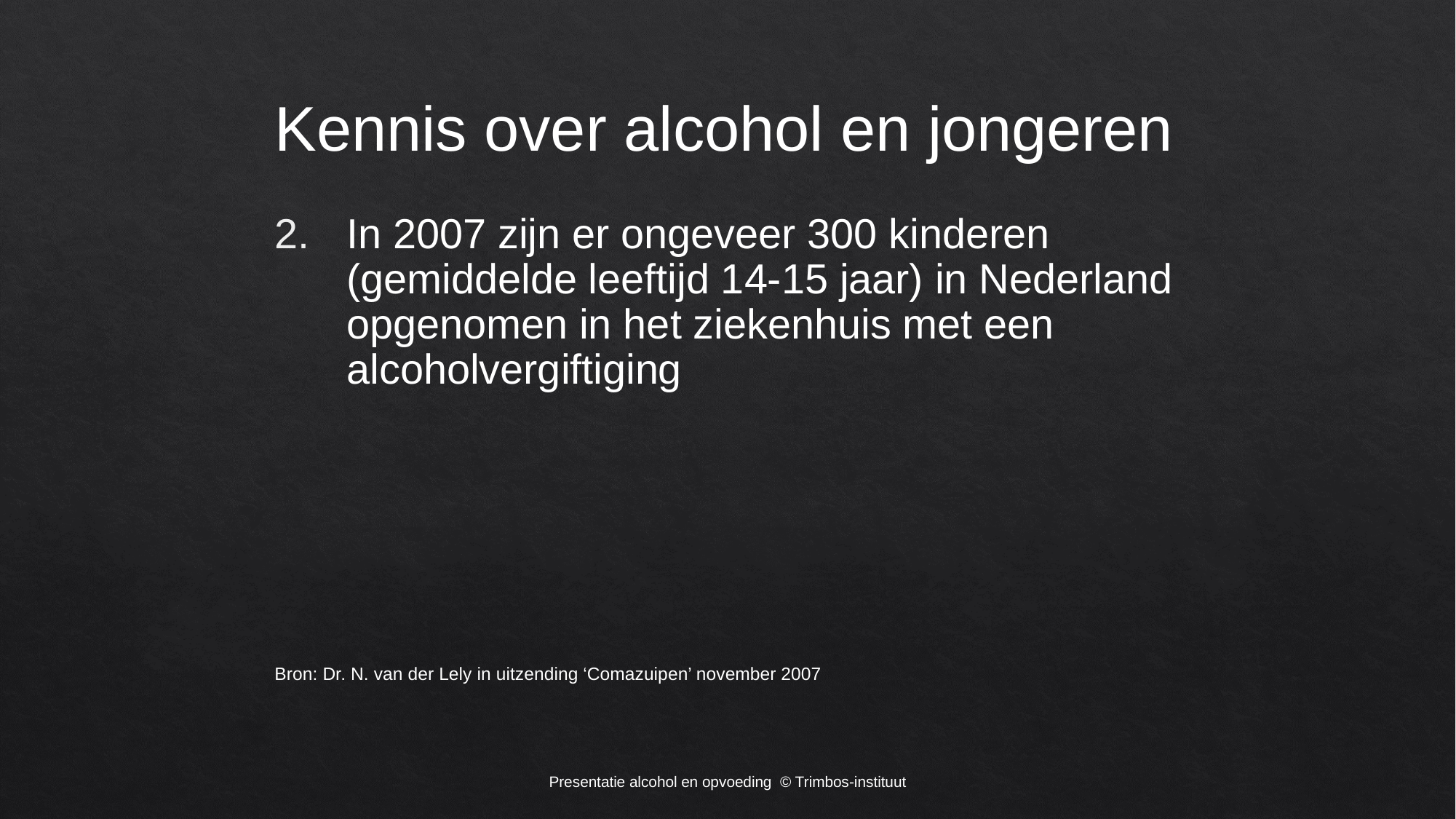

# Kennis over alcohol en jongeren
In 2007 zijn er ongeveer 300 kinderen (gemiddelde leeftijd 14-15 jaar) in Nederland opgenomen in het ziekenhuis met een alcoholvergiftiging

Bron: Dr. N. van der Lely in uitzending ‘Comazuipen’ november 2007

Presentatie alcohol en opvoeding  © Trimbos-instituut